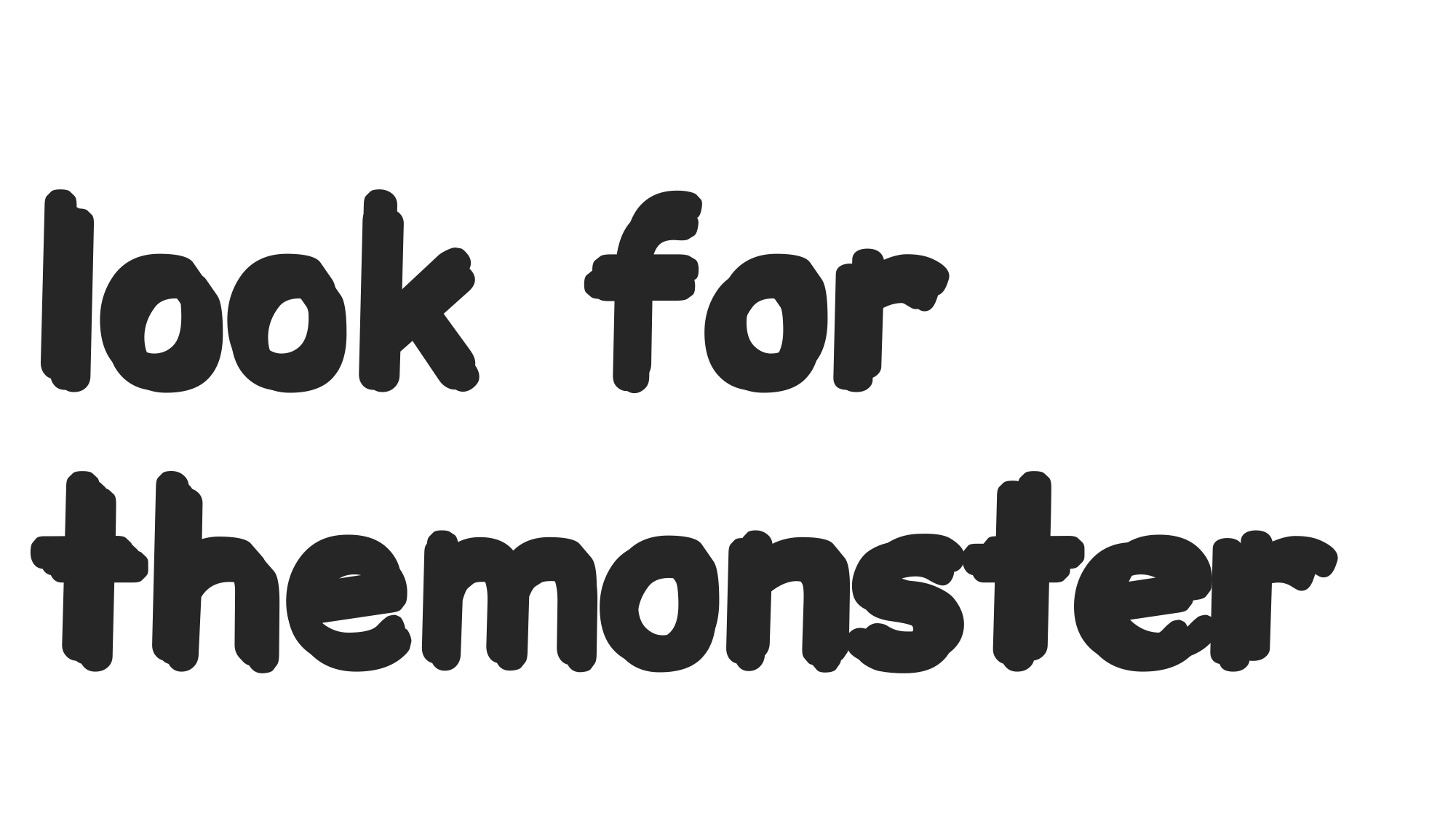

look for
themonster
# look for themonster
look for themonster